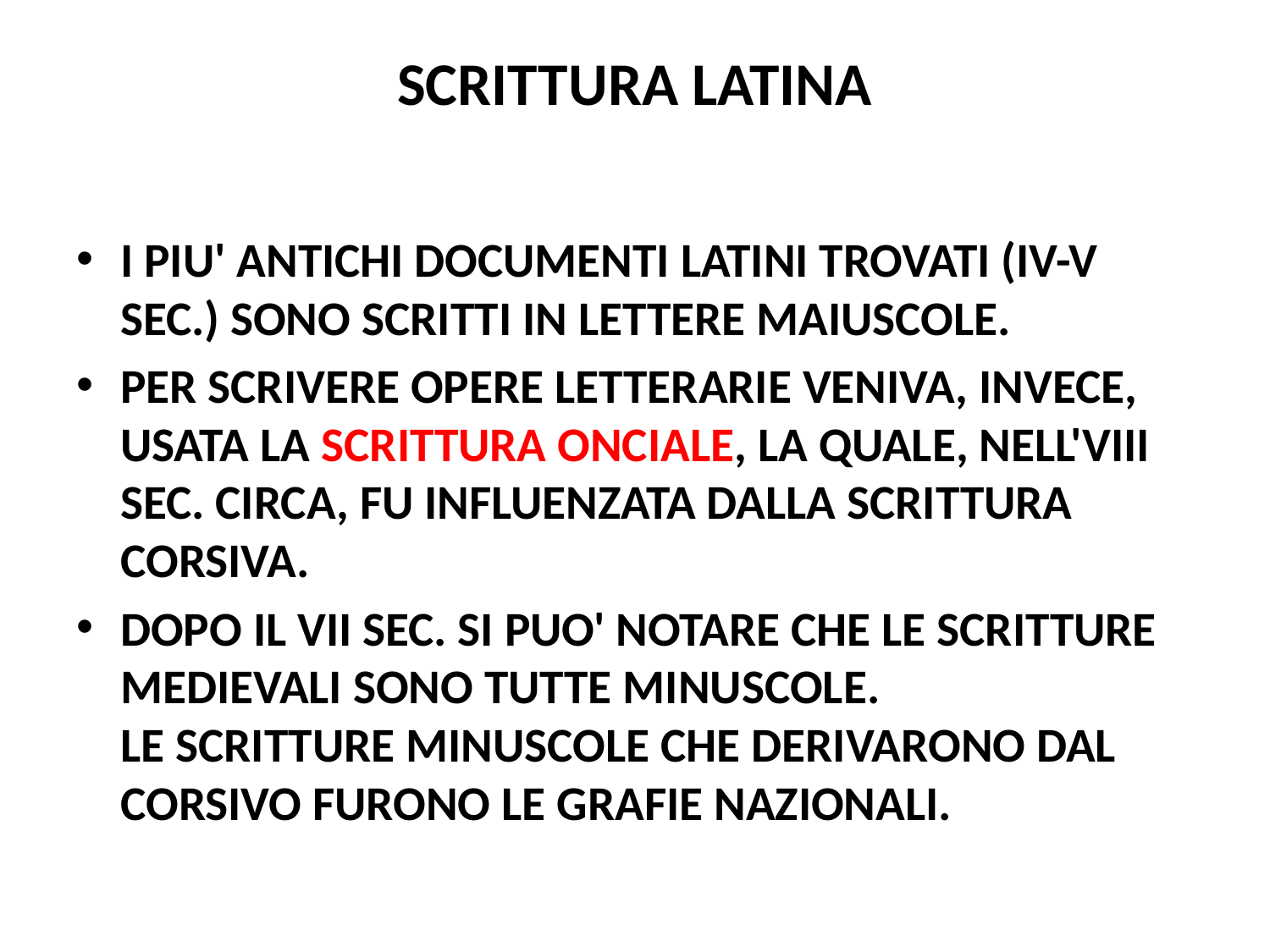

# SCRITTURA LATINA
I PIU' ANTICHI DOCUMENTI LATINI TROVATI (IV-V SEC.) SONO SCRITTI IN LETTERE MAIUSCOLE.
PER SCRIVERE OPERE LETTERARIE VENIVA, INVECE, USATA LA SCRITTURA ONCIALE, LA QUALE, NELL'VIII SEC. CIRCA, FU INFLUENZATA DALLA SCRITTURA CORSIVA.
DOPO IL VII SEC. SI PUO' NOTARE CHE LE SCRITTURE MEDIEVALI SONO TUTTE MINUSCOLE.
LE SCRITTURE MINUSCOLE CHE DERIVARONO DAL CORSIVO FURONO LE GRAFIE NAZIONALI.